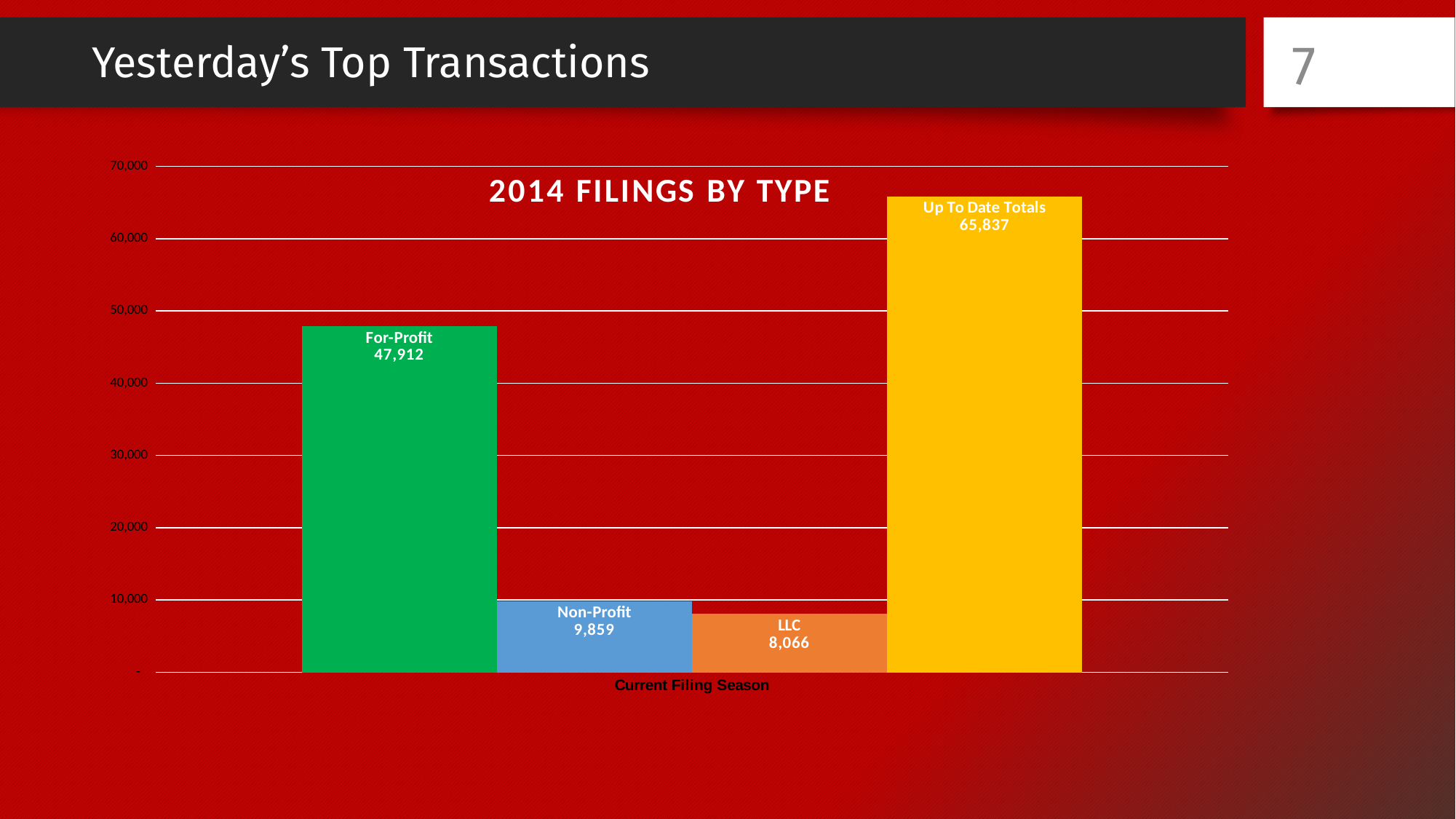

# Yesterday’s Top Transactions
7

### Chart: 2014 FILINGS BY TYPE

| Category | For-Profit | Non-Profit | LLC | Up To Date Totals |
|---|---|---|---|---|
| Current Filing Season | 47912.0 | 9859.0 | 8066.0 | 65837.0 |